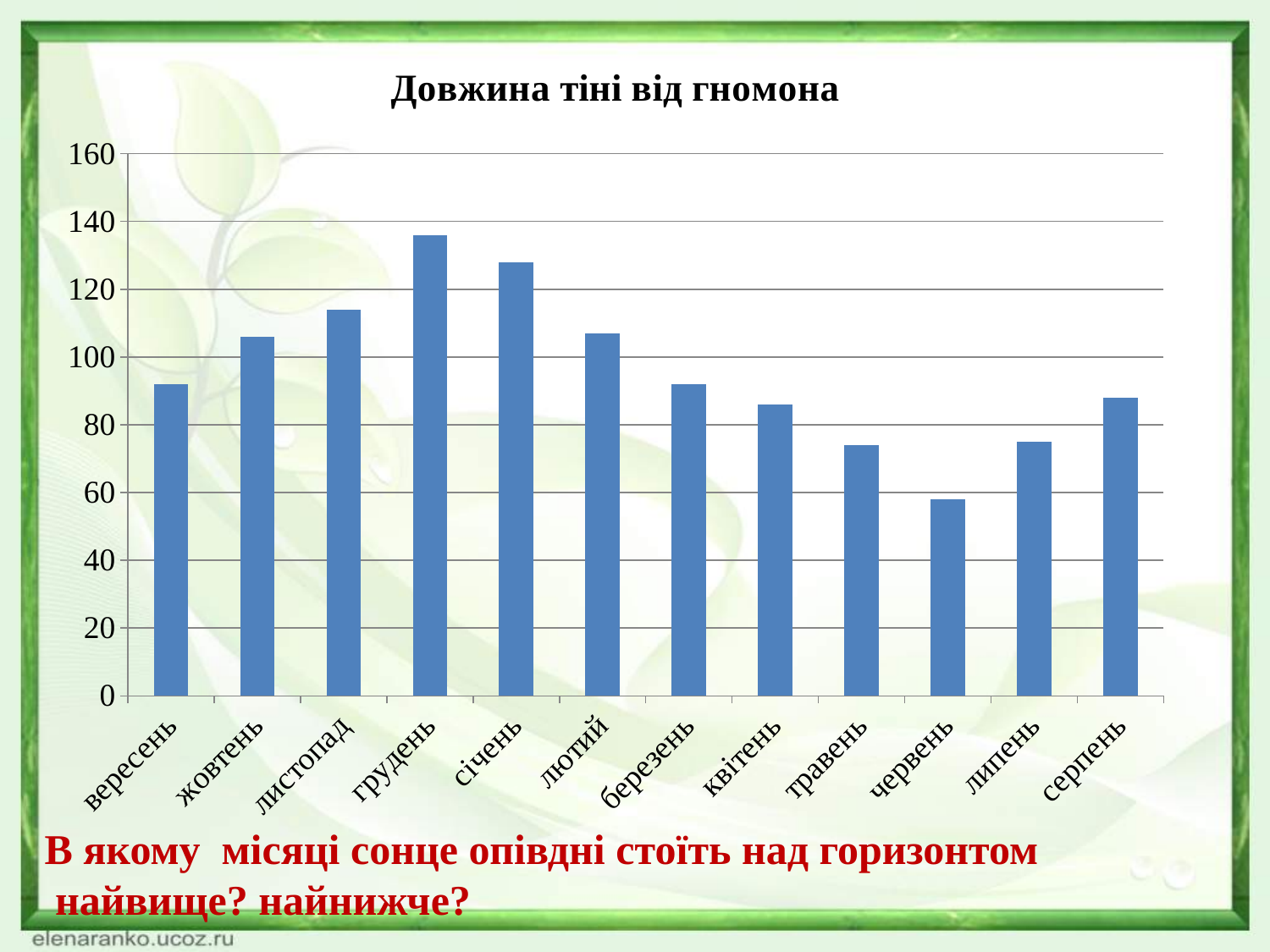

### Chart:

| Category | Довжина тіні від гномона |
|---|---|
| вересень | 92.0 |
| жовтень | 106.0 |
| листопад | 114.0 |
| грудень | 136.0 |
| січень | 128.0 |
| лютий | 107.0 |
| березень | 92.0 |
| квітень | 86.0 |
| травень | 74.0 |
| червень | 58.0 |
| липень | 75.0 |
| серпень | 88.0 |
В якому  місяці сонце опівдні стоїть над горизонтом
 найвище? найнижче?